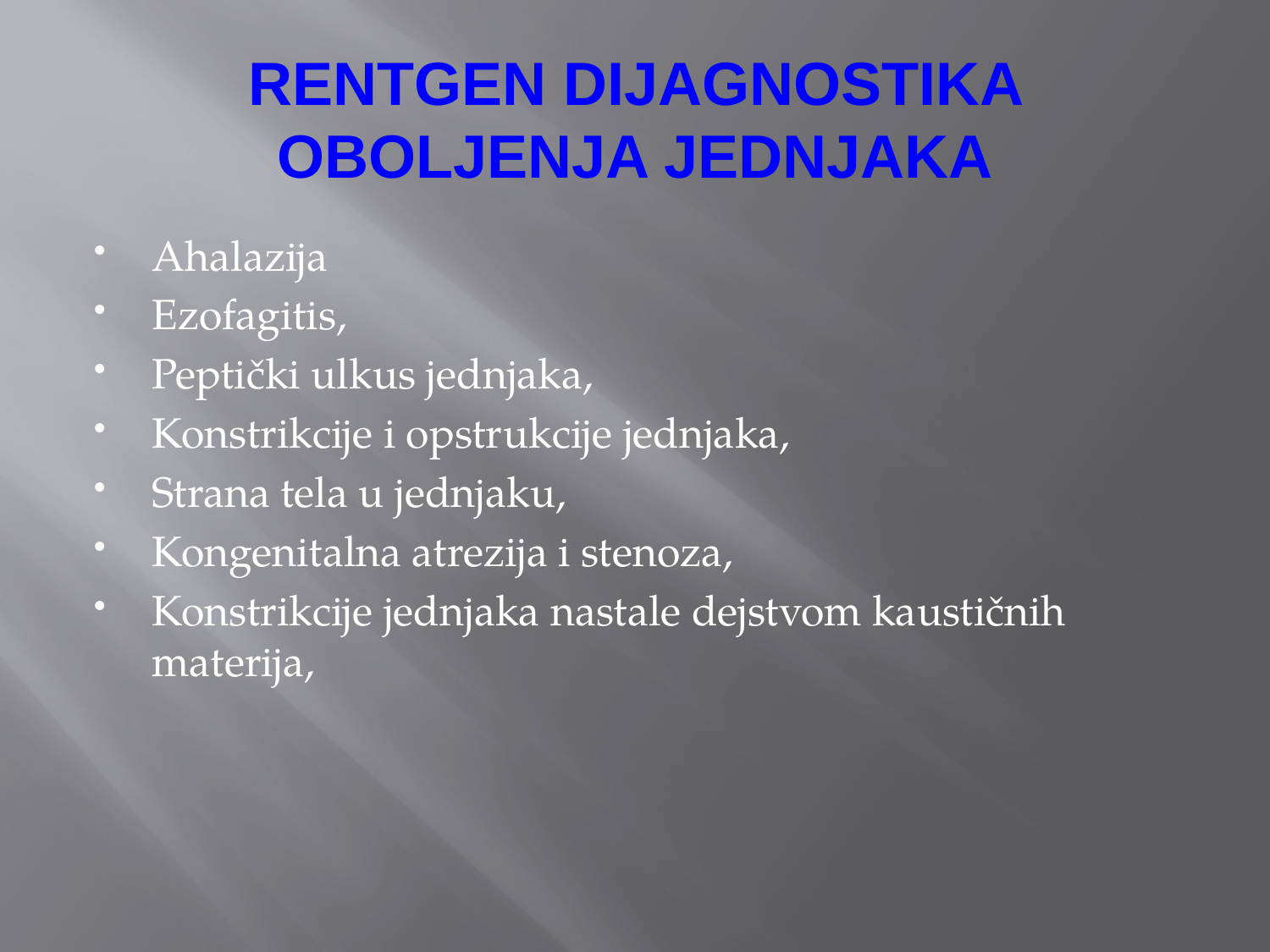

# RENTGEN DIJAGNOSTIKA OBOLJENJA JEDNJAKA
Ahalazija
Ezofagitis,
Peptički ulkus jednjaka,
Konstrikcije i opstrukcije jednjaka,
Strana tela u jednjaku,
Kongenitalna atrezija i stenoza,
Konstrikcije jednjaka nastale dejstvom kaustičnih materija,